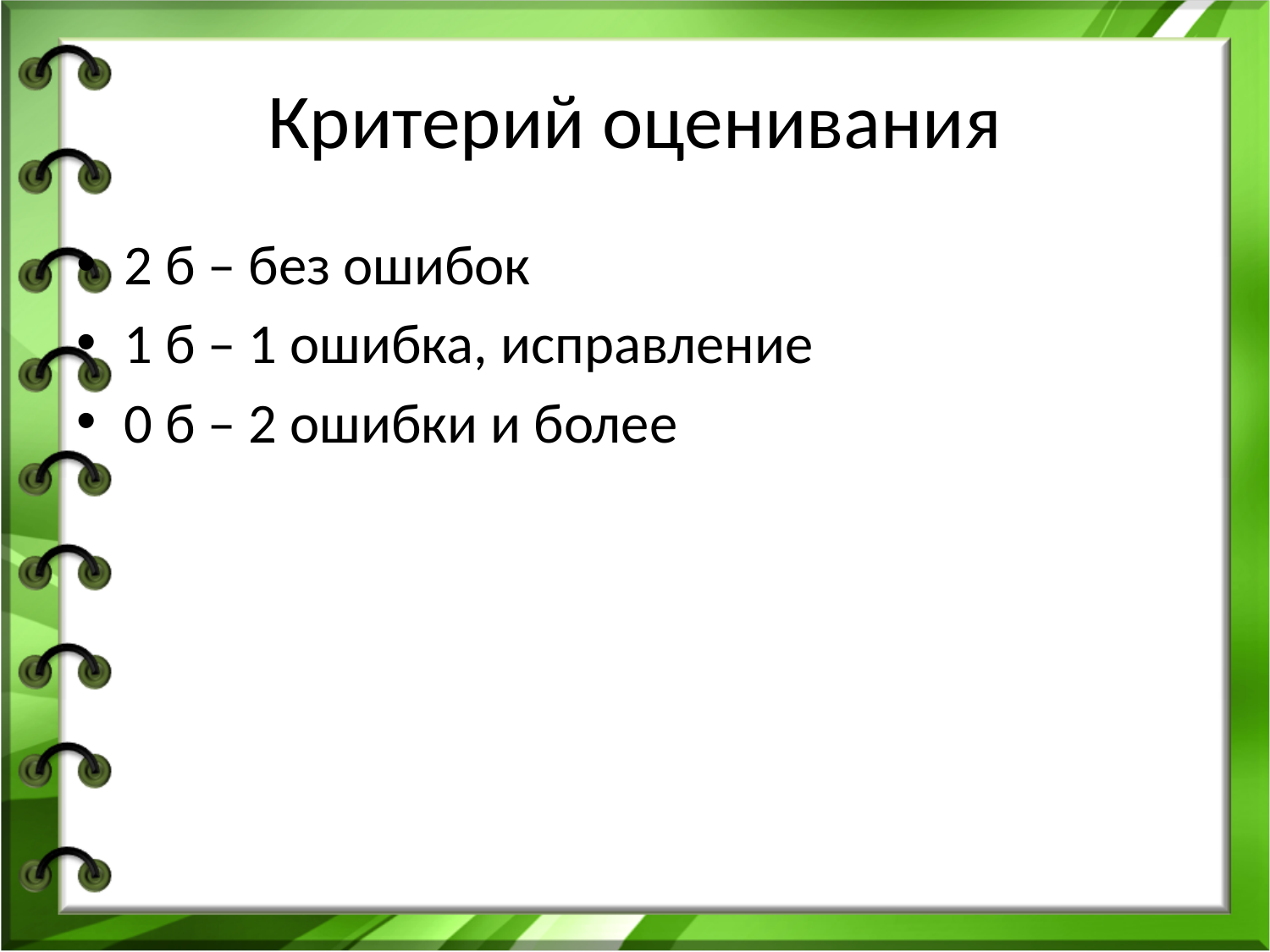

# Критерий оценивания
2 б – без ошибок
1 б – 1 ошибка, исправление
0 б – 2 ошибки и более